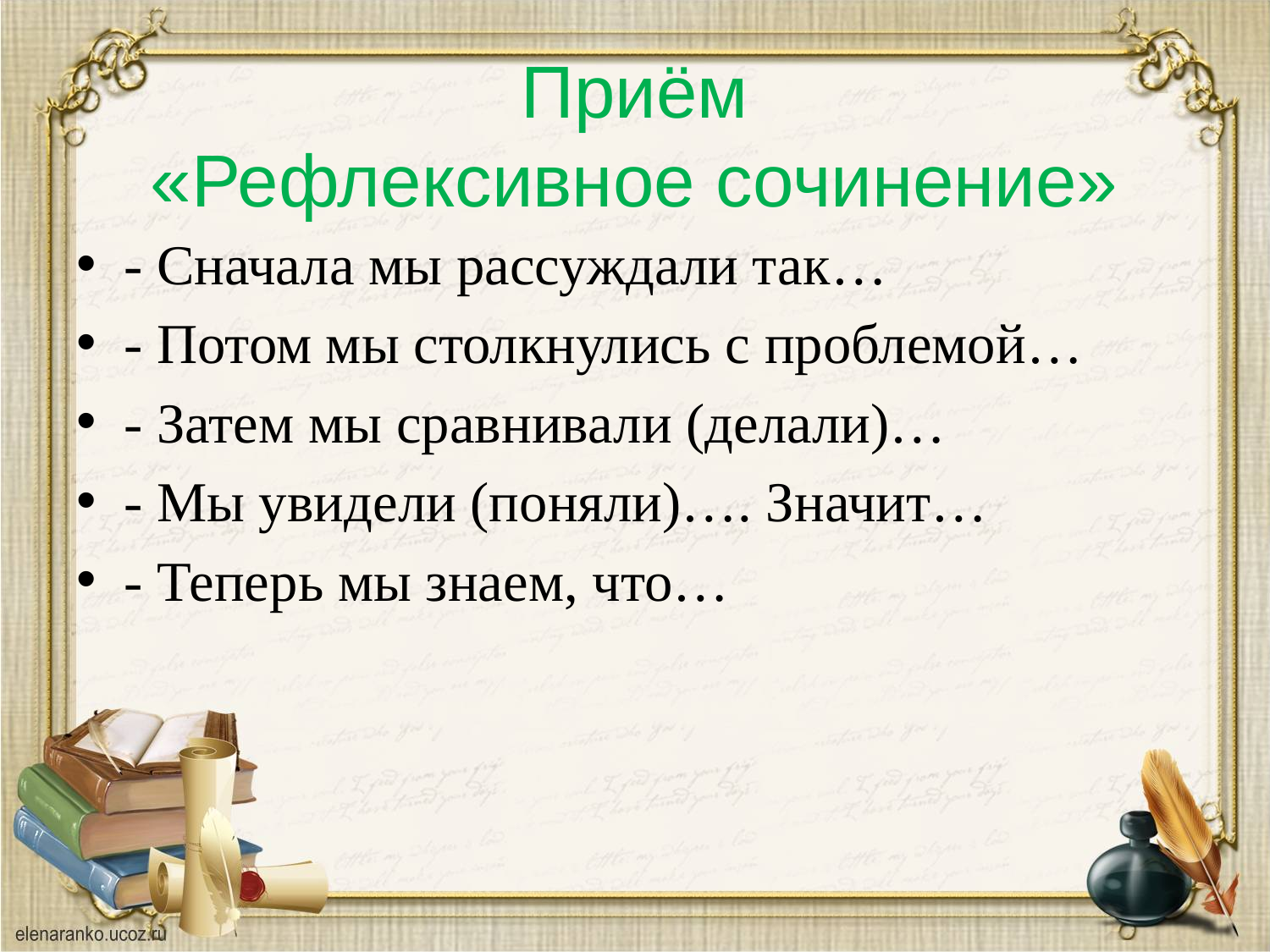

# Приём «Рефлексивное сочинение»
- Сначала мы рассуждали так…
- Потом мы столкнулись с проблемой…
- Затем мы сравнивали (делали)…
- Мы увидели (поняли)…. Значит…
- Теперь мы знаем, что…